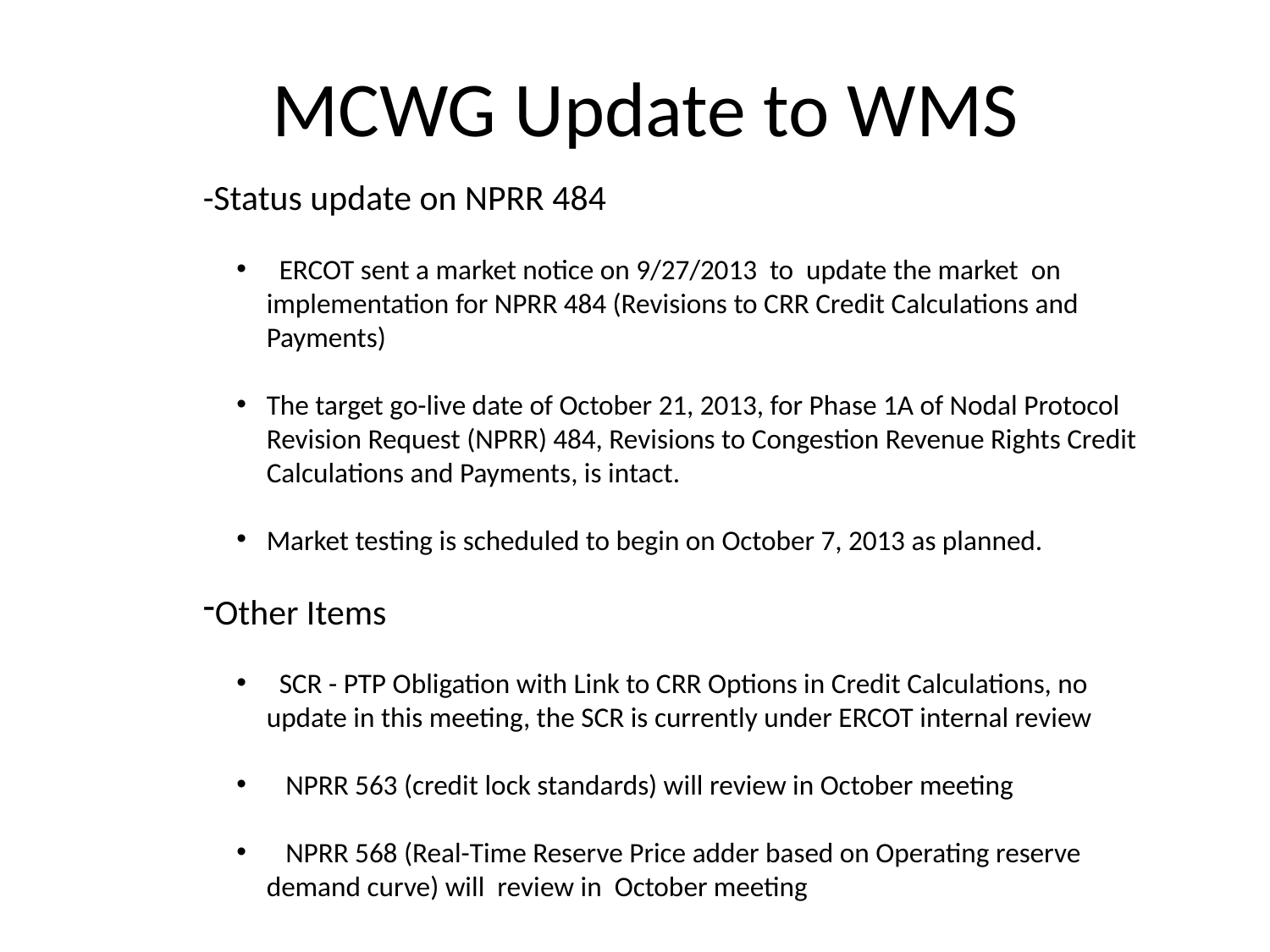

MCWG Update to WMS
-Status update on NPRR 484

  ERCOT sent a market notice on 9/27/2013  to  update the market  on implementation for NPRR 484 (Revisions to CRR Credit Calculations and Payments)

The target go-live date of October 21, 2013, for Phase 1A of Nodal Protocol Revision Request (NPRR) 484, Revisions to Congestion Revenue Rights Credit Calculations and Payments, is intact.

Market testing is scheduled to begin on October 7, 2013 as planned.

Other Items

  SCR - PTP Obligation with Link to CRR Options in Credit Calculations, no update in this meeting, the SCR is currently under ERCOT internal review

   NPRR 563 (credit lock standards) will review in October meeting

   NPRR 568 (Real-Time Reserve Price adder based on Operating reserve demand curve) will  review in  October meeting